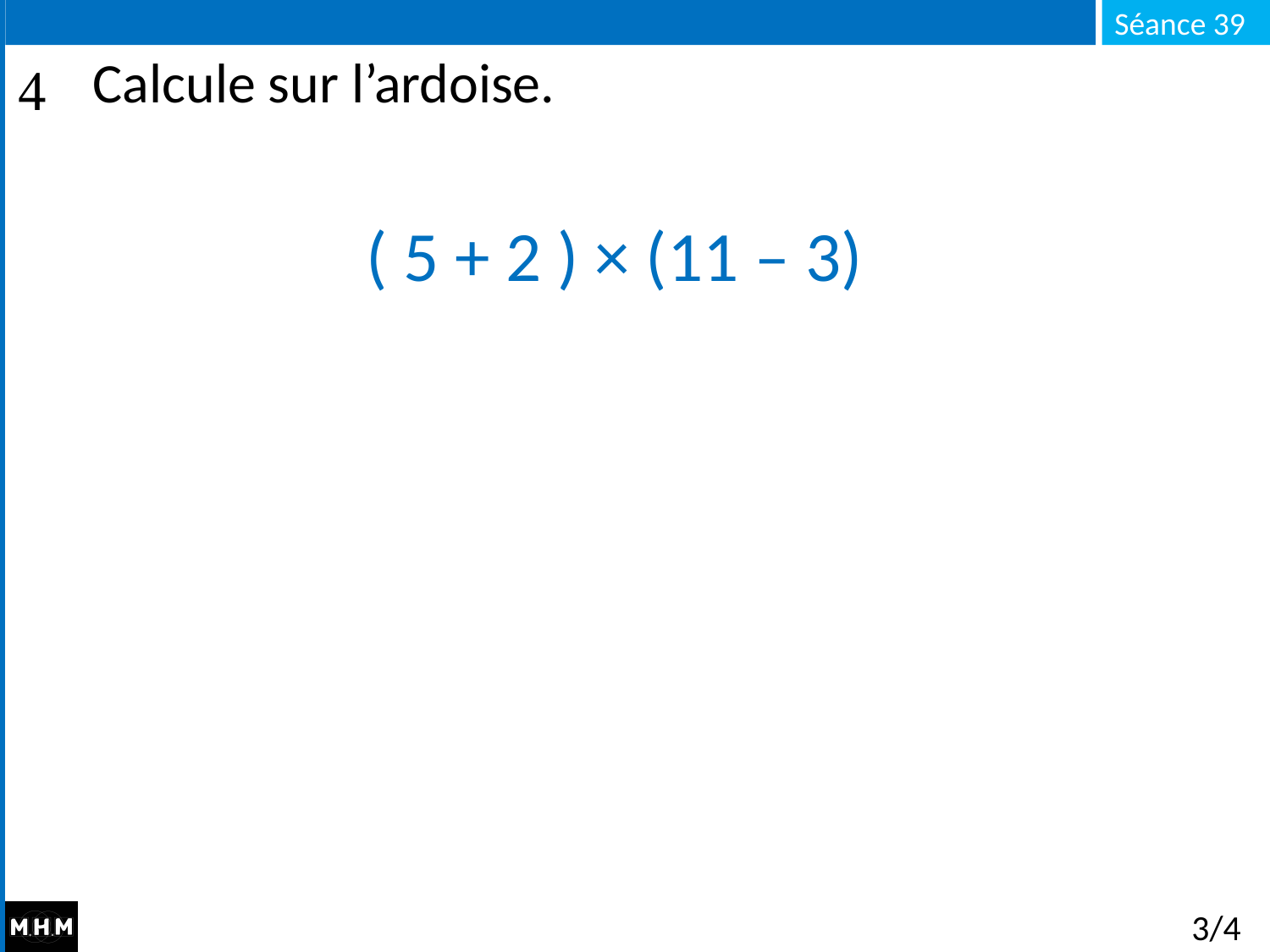

# Calcule sur l’ardoise.
( 5 + 2 ) × (11 – 3)
3/4